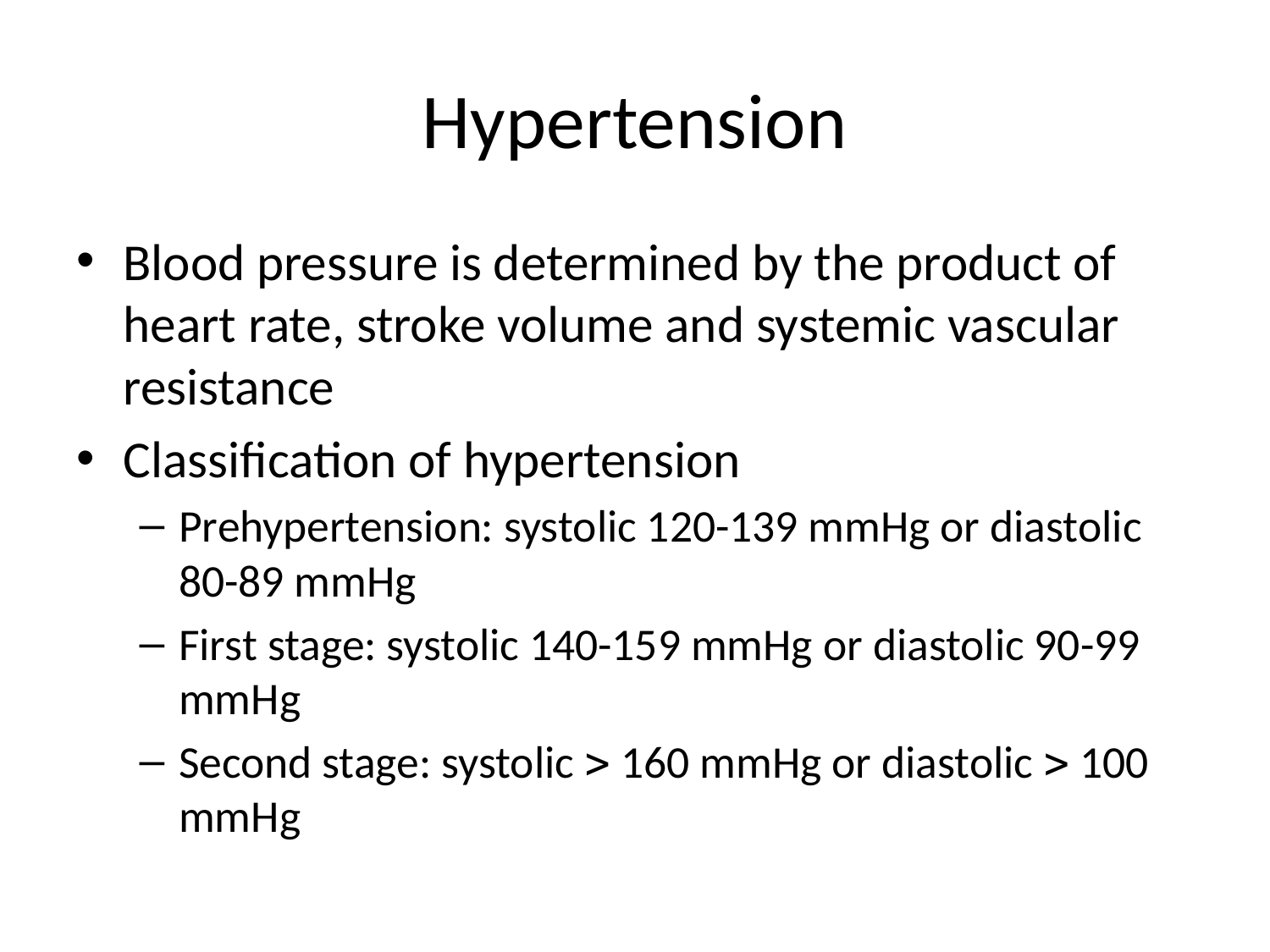

# Hypertension
Blood pressure is determined by the product of heart rate, stroke volume and systemic vascular resistance
Classification of hypertension
Prehypertension: systolic 120-139 mmHg or diastolic 80-89 mmHg
First stage: systolic 140-159 mmHg or diastolic 90-99 mmHg
Second stage: systolic > 160 mmHg or diastolic > 100 mmHg